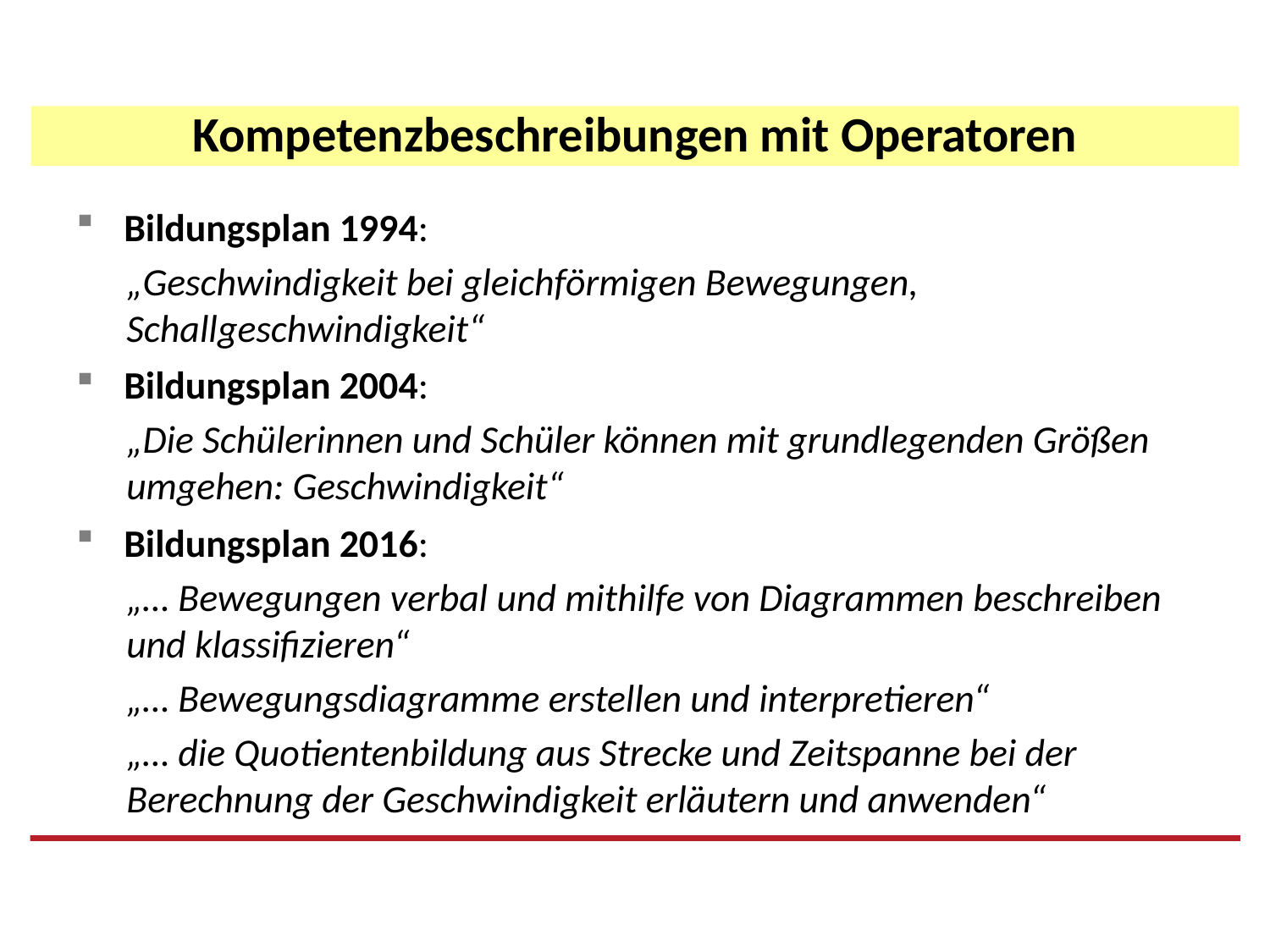

Kompetenzbeschreibungen mit Operatoren
Bildungsplan 1994:
„Geschwindigkeit bei gleichförmigen Bewegungen, Schallgeschwindigkeit“
Bildungsplan 2004:
„Die Schülerinnen und Schüler können mit grundlegenden Größen umgehen: Geschwindigkeit“
Bildungsplan 2016:
„… Bewegungen verbal und mithilfe von Diagrammen beschreiben und klassifizieren“
„… Bewegungsdiagramme erstellen und interpretieren“
„… die Quotientenbildung aus Strecke und Zeitspanne bei der Berechnung der Geschwindigkeit erläutern und anwenden“